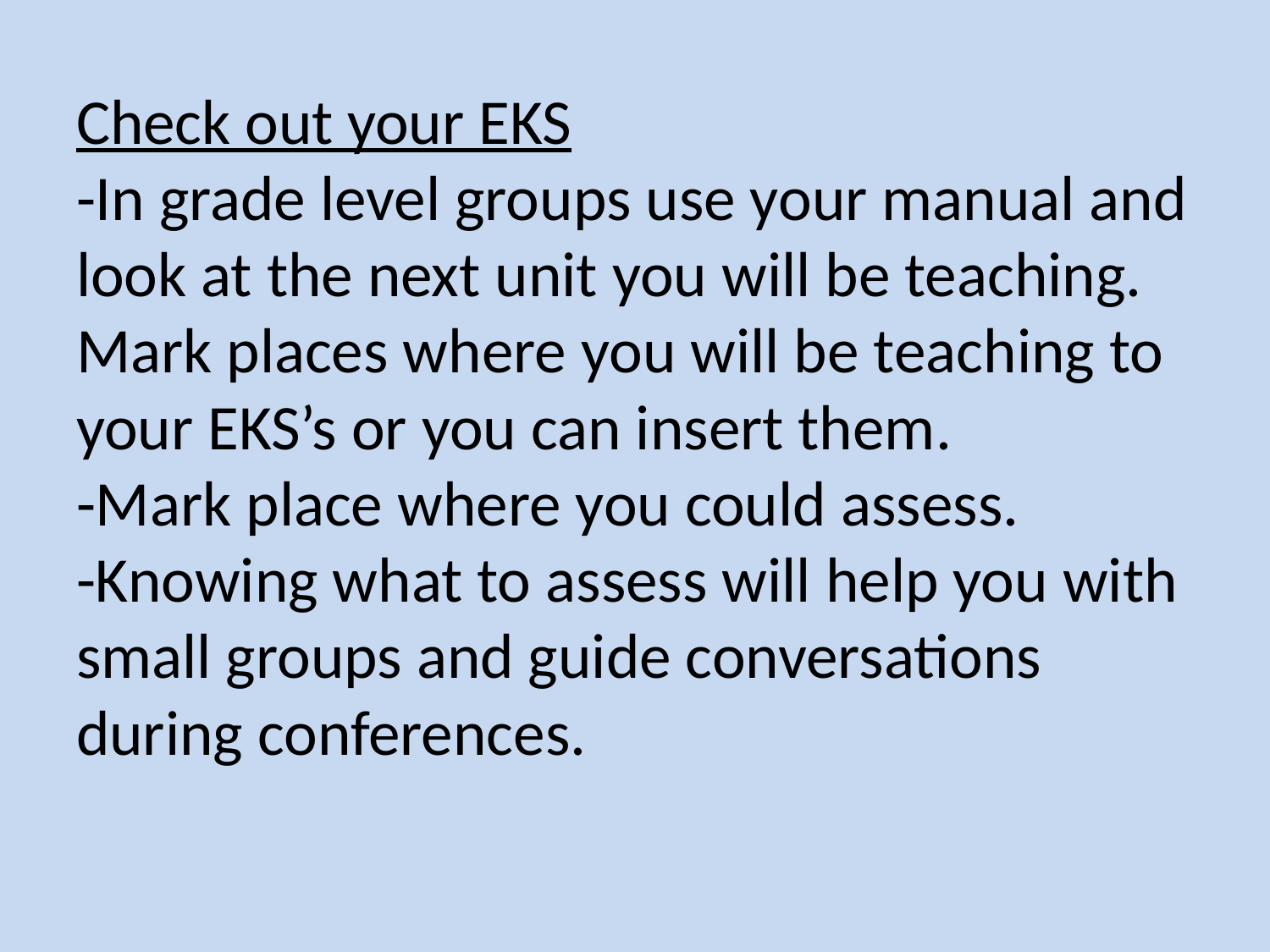

# Check out your EKS -In grade level groups use your manual and look at the next unit you will be teaching. Mark places where you will be teaching to your EKS’s or you can insert them. -Mark place where you could assess. -Knowing what to assess will help you with small groups and guide conversations during conferences.